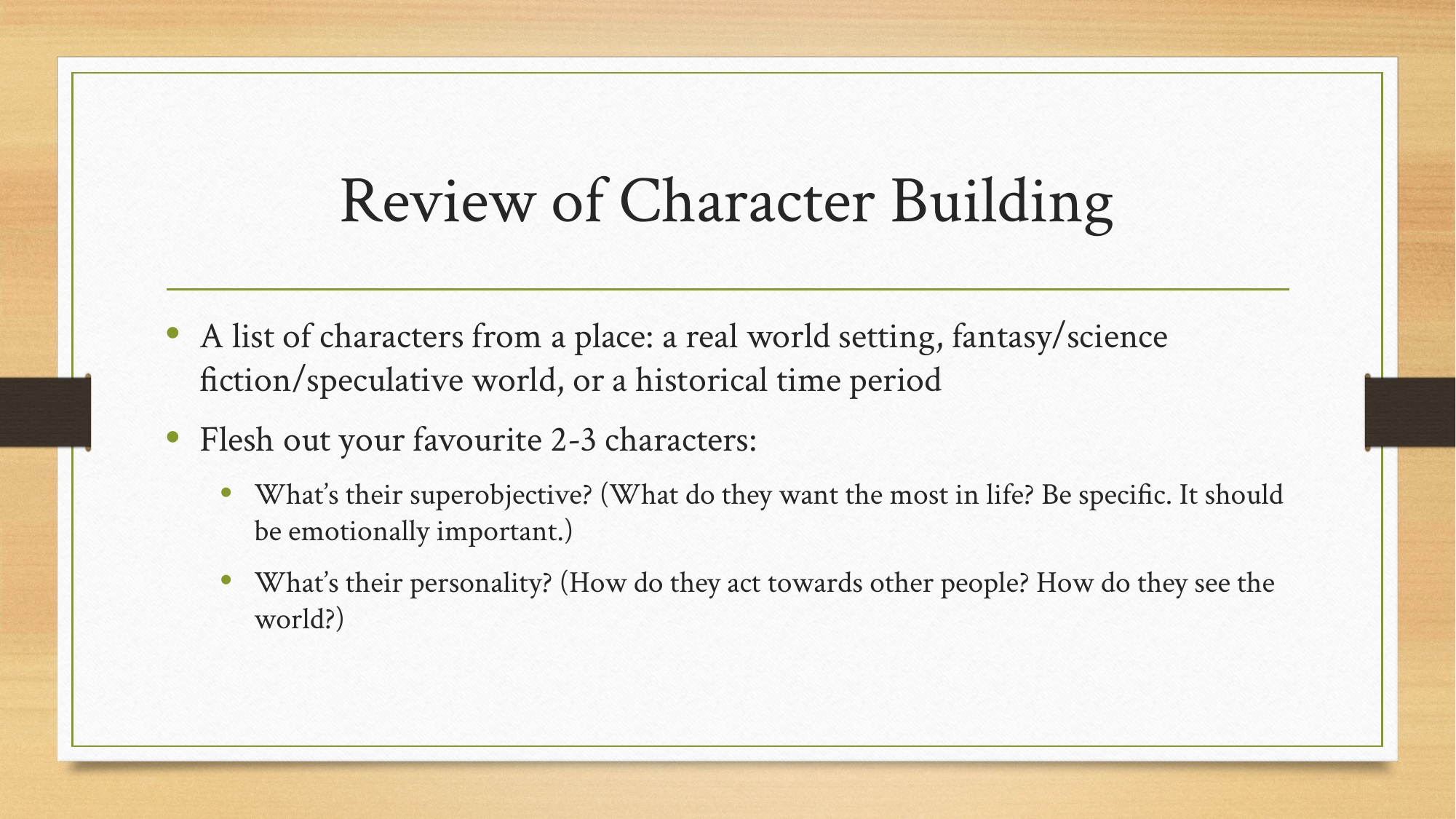

# Review of Character Building
A list of characters from a place: a real world setting, fantasy/science fiction/speculative world, or a historical time period
Flesh out your favourite 2-3 characters:
What’s their superobjective? (What do they want the most in life? Be specific. It should be emotionally important.)
What’s their personality? (How do they act towards other people? How do they see the world?)